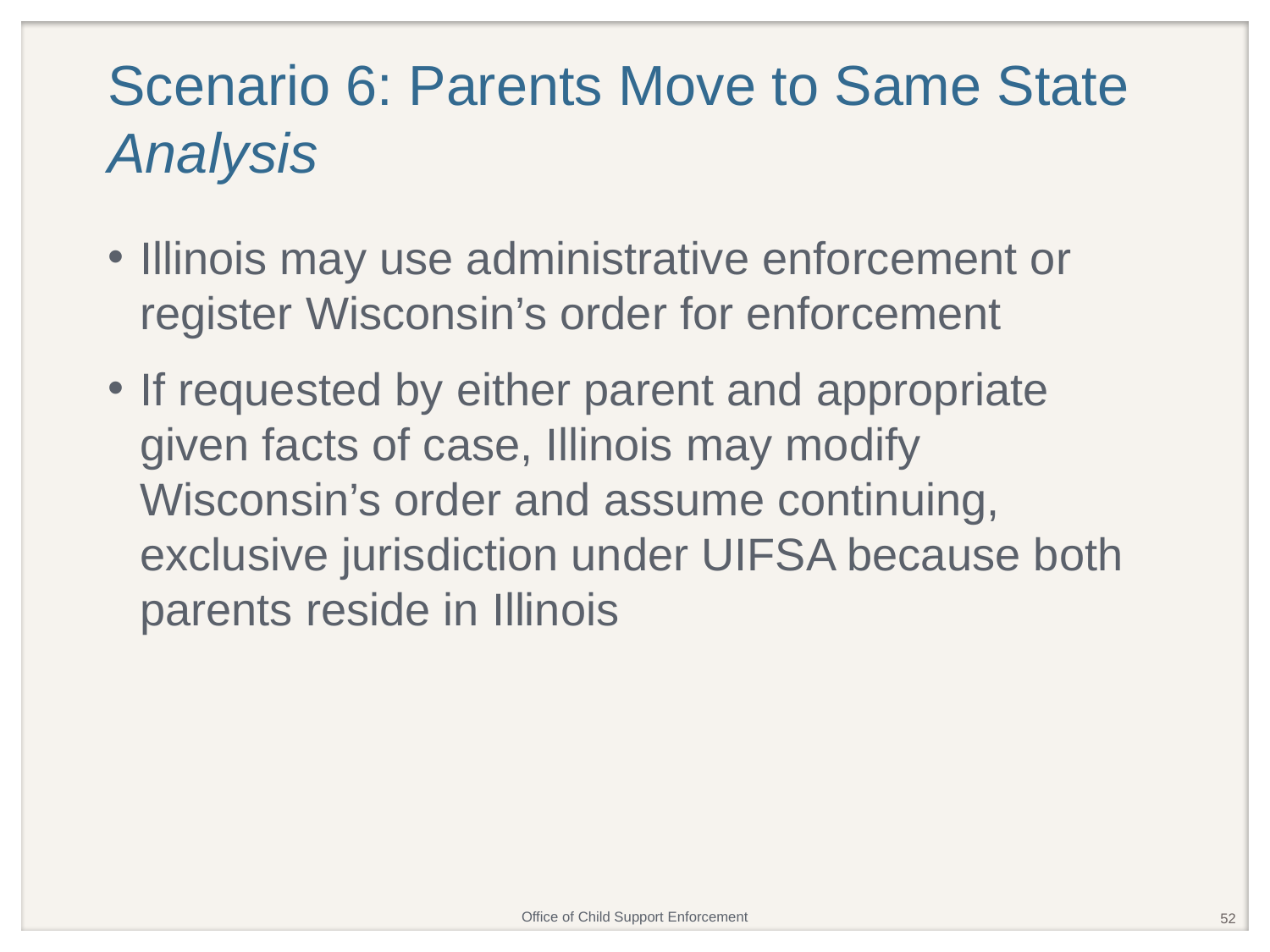

# Scenario 6: Parents Move to Same State Analysis
Illinois may use administrative enforcement or register Wisconsin’s order for enforcement
If requested by either parent and appropriate given facts of case, Illinois may modify Wisconsin’s order and assume continuing, exclusive jurisdiction under UIFSA because both parents reside in Illinois

52